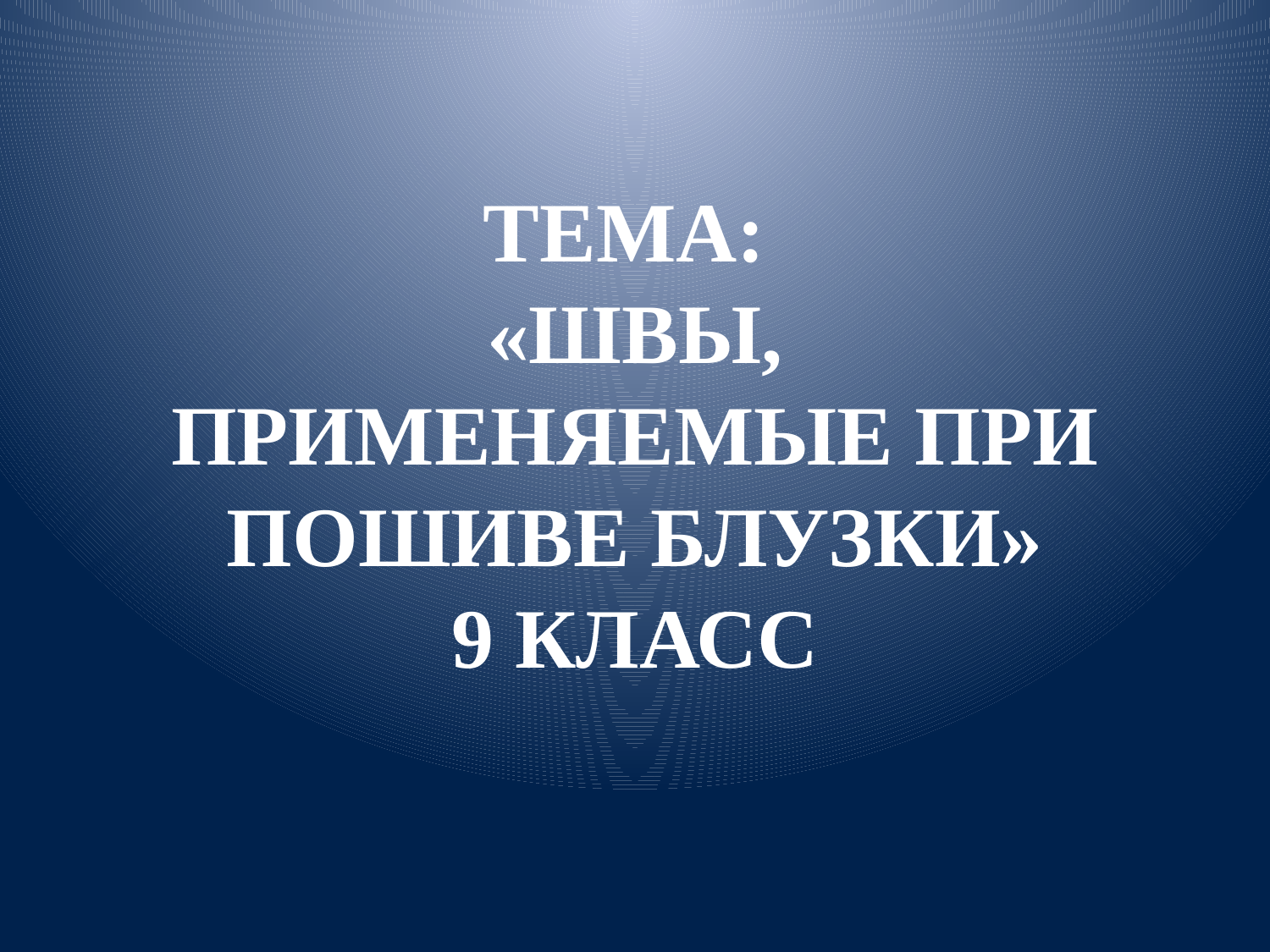

ТЕМА:
«ШВЫ, ПРИМЕНЯЕМЫЕ ПРИ ПОШИВЕ БЛУЗКИ»
9 КЛАСС